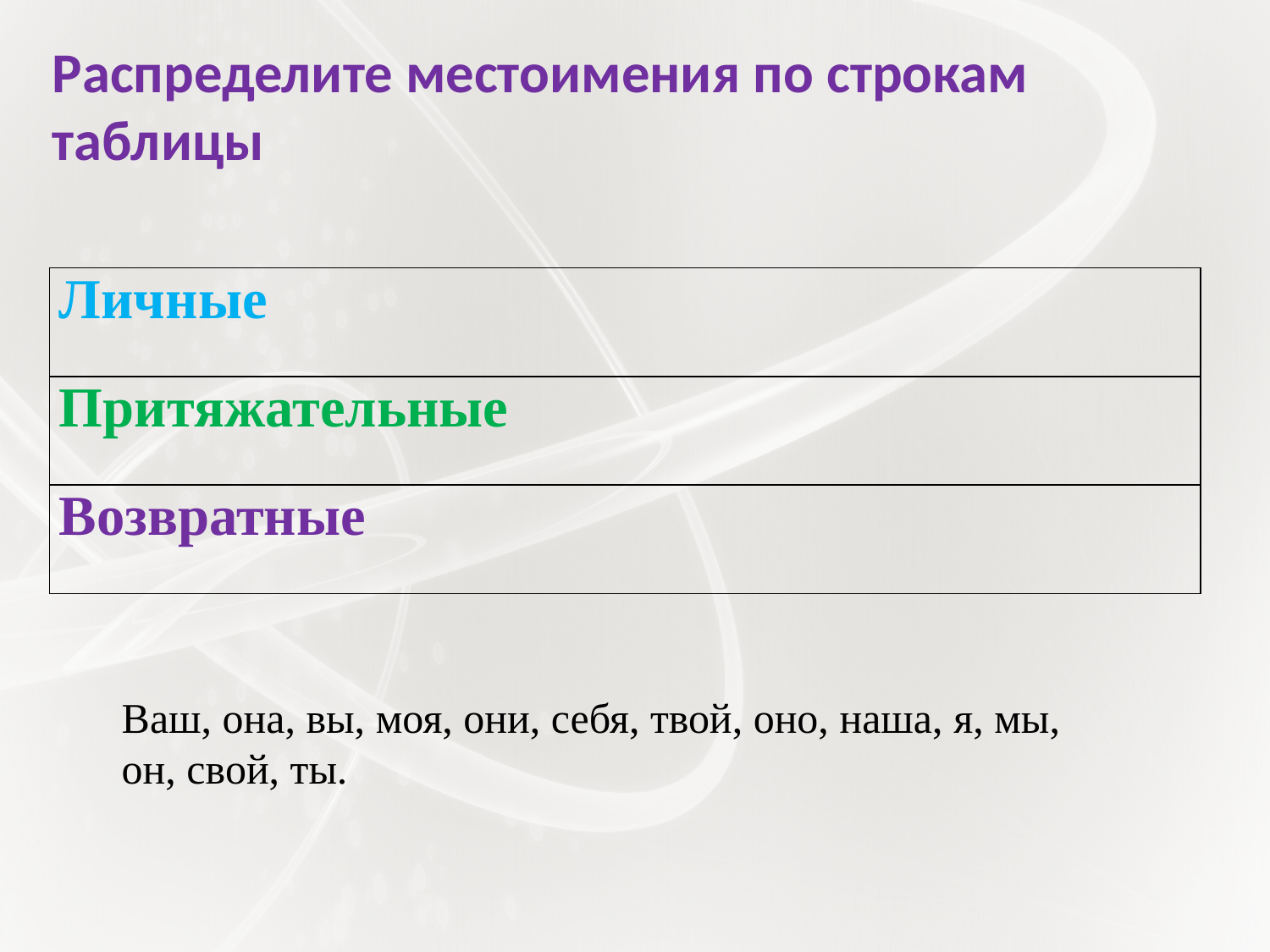

Распределите местоимения по строкам таблицы
| Личные |
| --- |
| Притяжательные |
| Возвратные |
Ваш, она, вы, моя, они, себя, твой, оно, наша, я, мы, он, свой, ты.